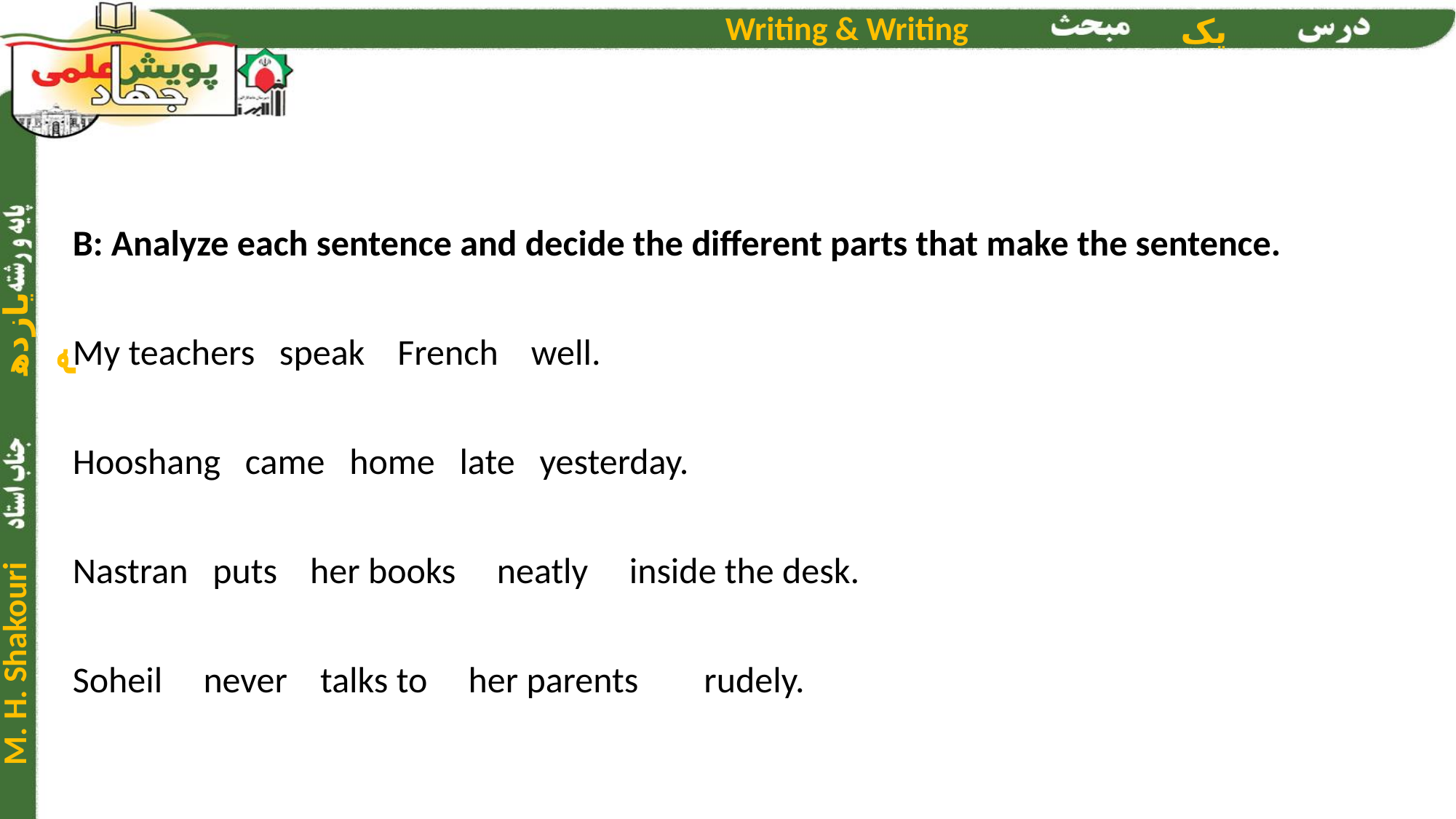

B: Analyze each sentence and decide the different parts that make the sentence.
My teachers   speak    French    well.
Hooshang   came   home   late   yesterday.
Nastran   puts    her books     neatly     inside the desk.
Soheil     never    talks to     her parents        rudely.